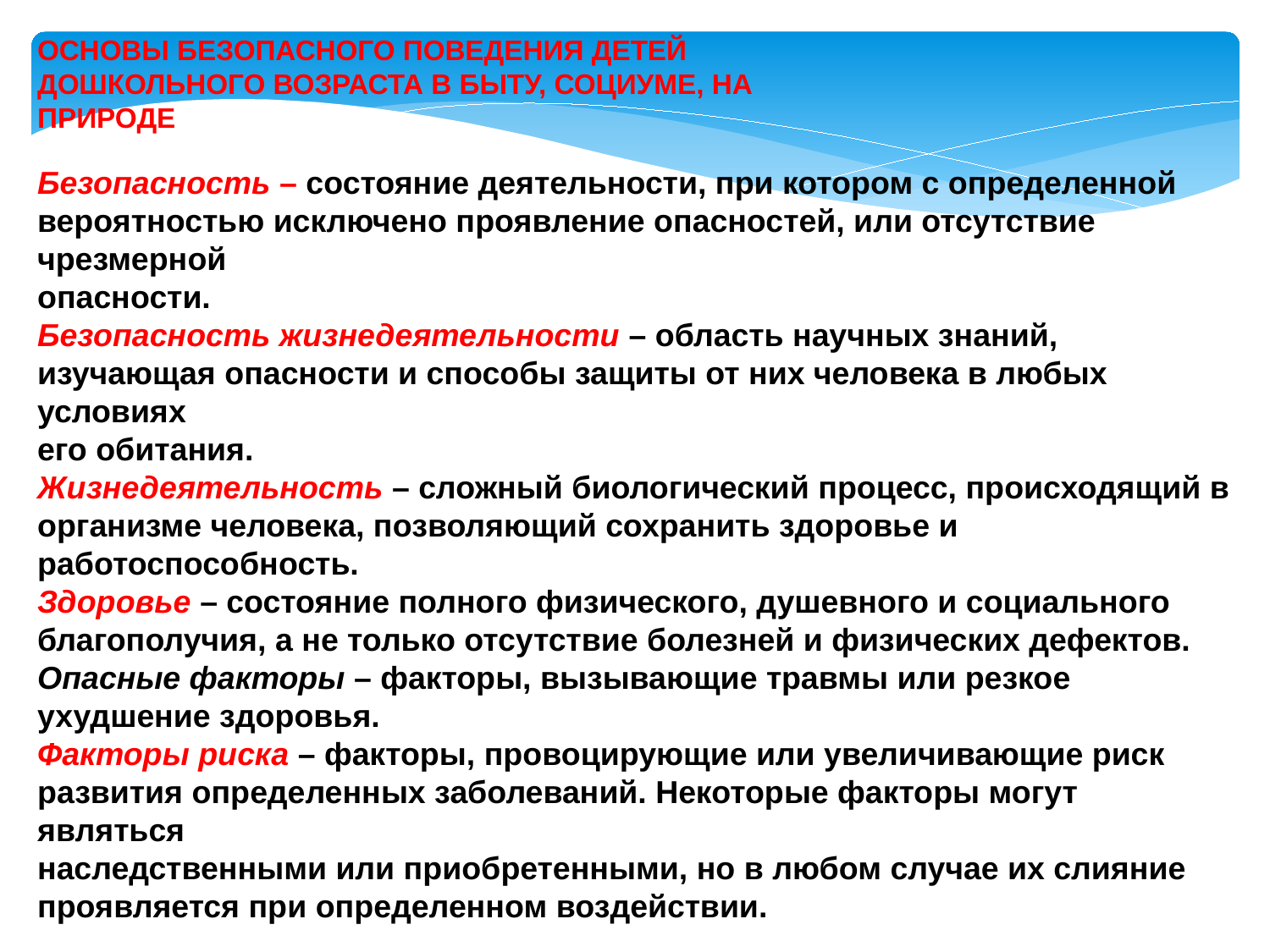

ОСНОВЫ БЕЗОПАСНОГО ПОВЕДЕНИЯ ДЕТЕЙ
ДОШКОЛЬНОГО ВОЗРАСТА В БЫТУ, СОЦИУМЕ, НА
ПРИРОДЕ
Безопасность – состояние деятельности, при котором с определенной
вероятностью исключено проявление опасностей, или отсутствие чрезмерной
опасности.
Безопасность жизнедеятельности – область научных знаний,
изучающая опасности и способы защиты от них человека в любых условиях
его обитания.
Жизнедеятельность – сложный биологический процесс, происходящий в
организме человека, позволяющий сохранить здоровье и работоспособность.
Здоровье – состояние полного физического, душевного и социального
благополучия, а не только отсутствие болезней и физических дефектов.
Опасные факторы – факторы, вызывающие травмы или резкое
ухудшение здоровья.
Факторы риска – факторы, провоцирующие или увеличивающие риск
развития определенных заболеваний. Некоторые факторы могут являться
наследственными или приобретенными, но в любом случае их слияние
проявляется при определенном воздействии.